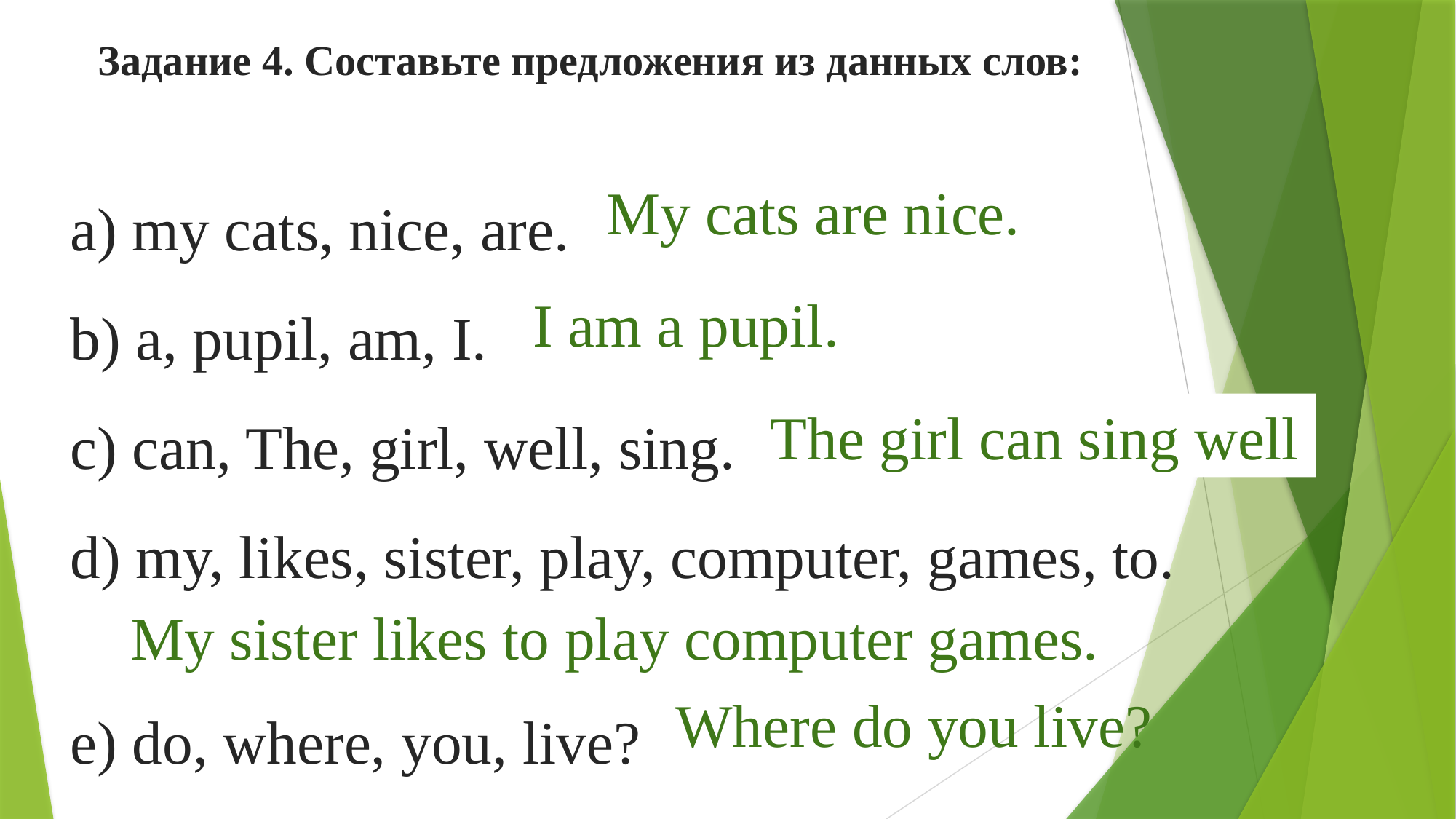

# Задание 4. Составьте предложения из данных слов:
а) my cats, nice, are.
b) a, pupil, am, I.
c) can, The, girl, well, sing.
d) my, likes, sister, play, computer, games, to.

e) do, where, you, live?
My cats are nice.
I am a pupil.
The girl can sing well
My sister likes to play computer games.
Where do you live?